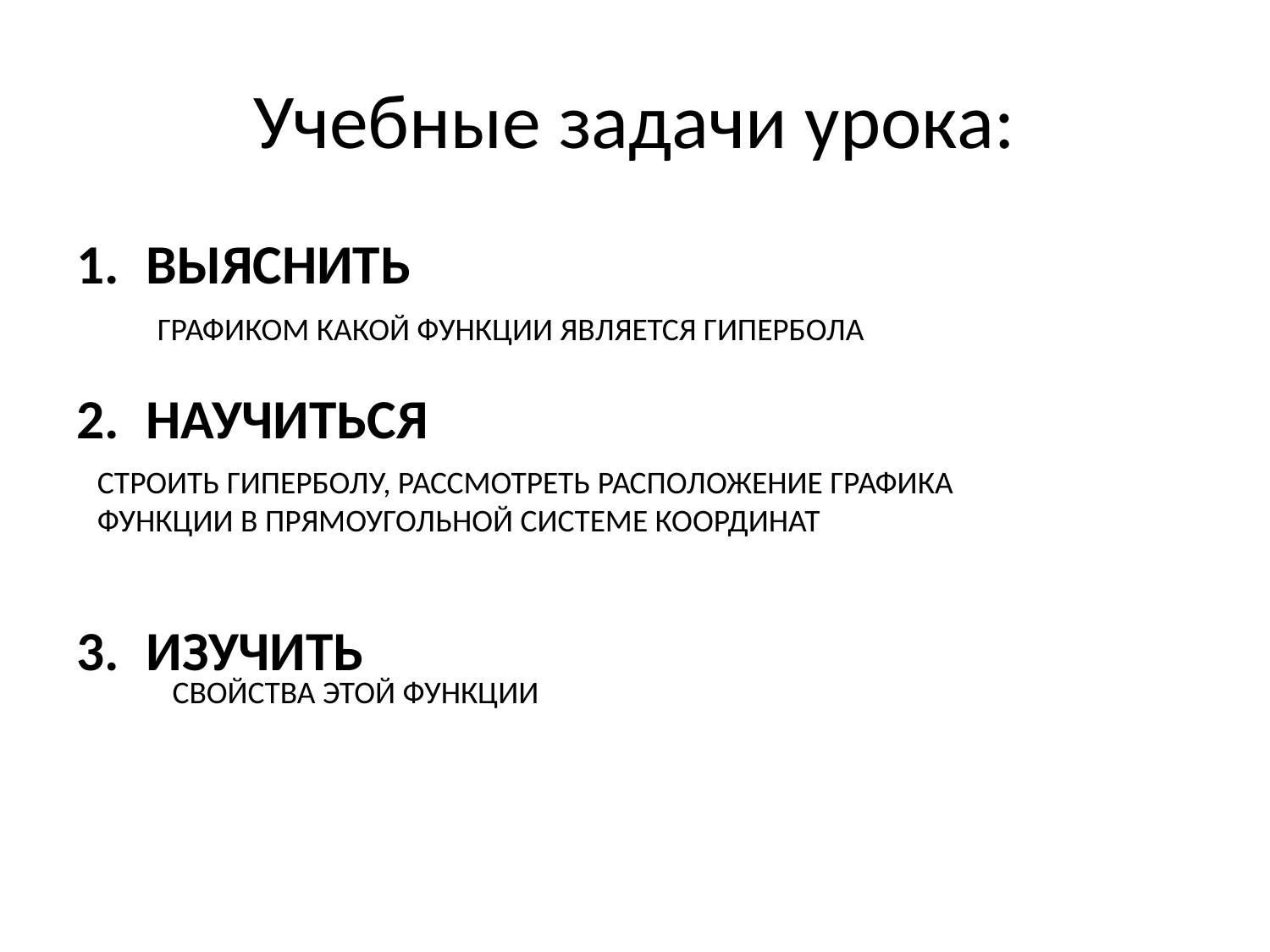

# Учебные задачи урока:
ВЫЯСНИТЬ

НАУЧИТЬСЯ

ИЗУЧИТЬ
ГРАФИКОМ КАКОЙ ФУНКЦИИ ЯВЛЯЕТСЯ ГИПЕРБОЛА

СТРОИТЬ ГИПЕРБОЛУ, РАССМОТРЕТЬ РАСПОЛОЖЕНИЕ ГРАФИКА ФУНКЦИИ В ПРЯМОУГОЛЬНОЙ СИСТЕМЕ КООРДИНАТ

СВОЙСТВА ЭТОЙ ФУНКЦИИ